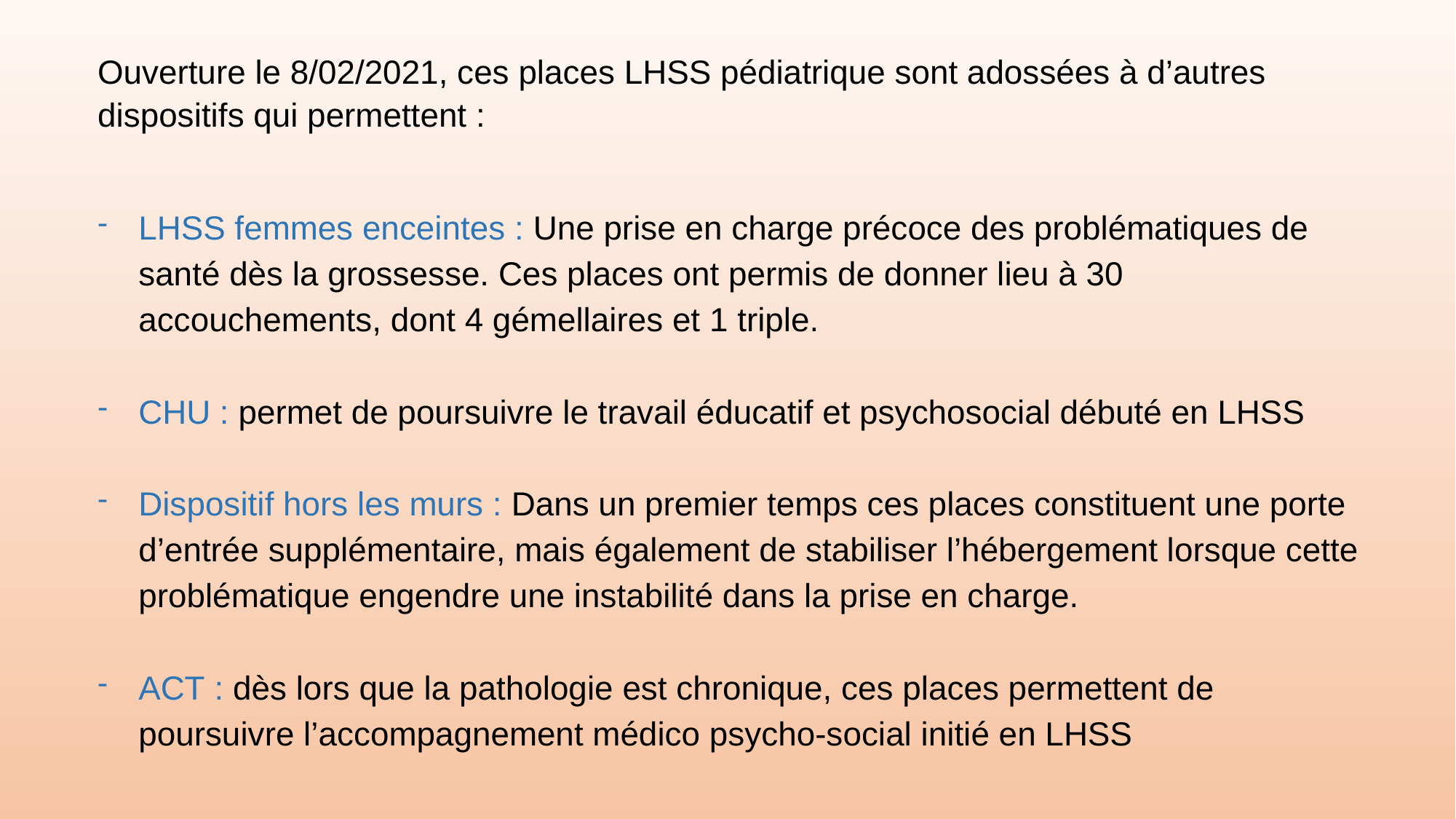

Ouverture le 8/02/2021, ces places LHSS pédiatrique sont adossées à d’autres dispositifs qui permettent :

LHSS femmes enceintes : Une prise en charge précoce des problématiques de santé dès la grossesse. Ces places ont permis de donner lieu à 30 accouchements, dont 4 gémellaires et 1 triple.

CHU : permet de poursuivre le travail éducatif et psychosocial débuté en LHSS

Dispositif hors les murs : Dans un premier temps ces places constituent une porte d’entrée supplémentaire, mais également de stabiliser l’hébergement lorsque cette problématique engendre une instabilité dans la prise en charge.

ACT : dès lors que la pathologie est chronique, ces places permettent de poursuivre l’accompagnement médico psycho-social initié en LHSS